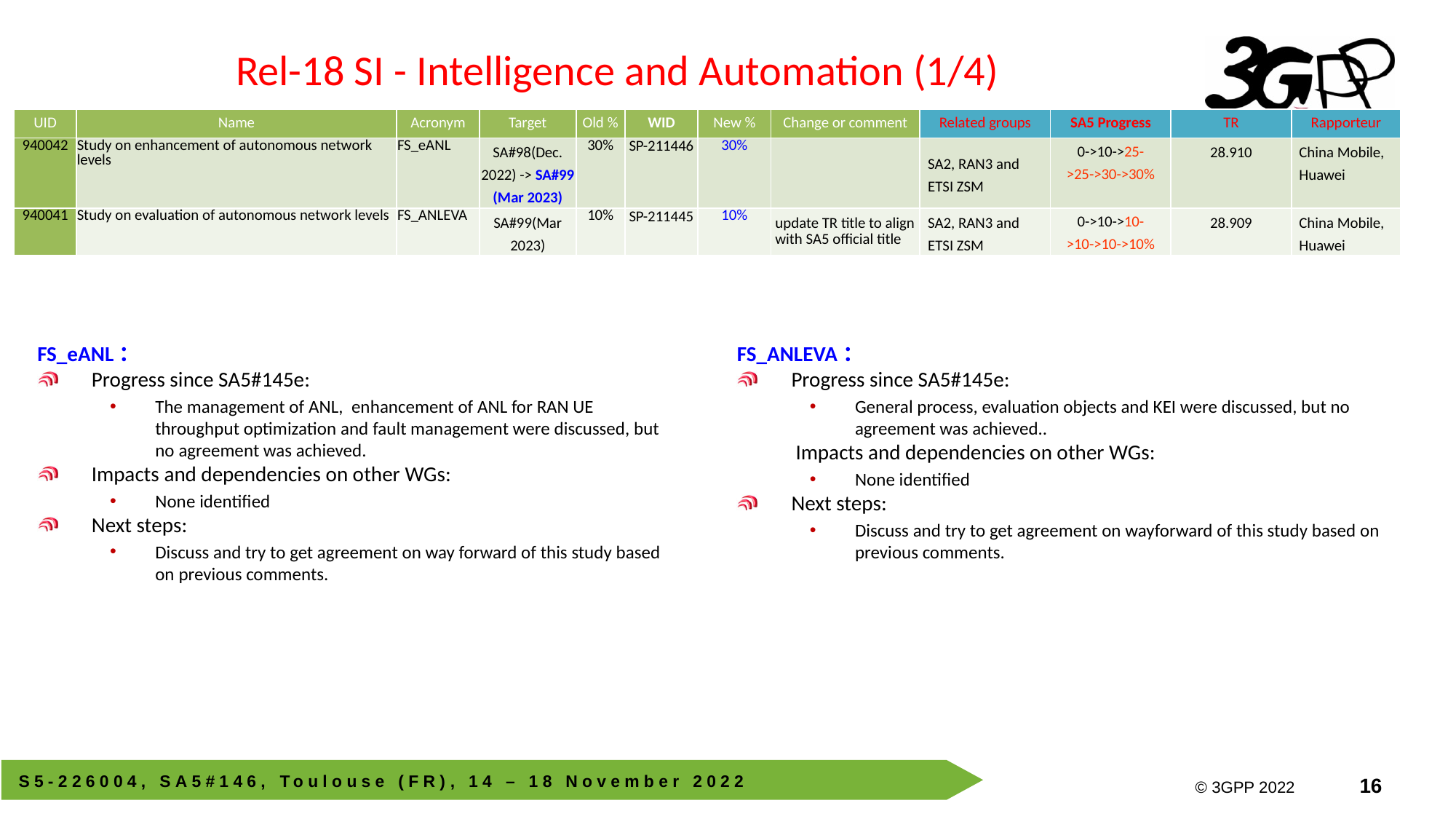

# Rel-18 SI - Intelligence and Automation (1/4)
| UID | Name | Acronym | Target | Old % | WID | New % | Change or comment | Related groups | SA5 Progress | TR | Rapporteur |
| --- | --- | --- | --- | --- | --- | --- | --- | --- | --- | --- | --- |
| 940042 | Study on enhancement of autonomous network levels | FS\_eANL | SA#98(Dec. 2022) -> SA#99 (Mar 2023) | 30% | SP-211446 | 30% |  | SA2, RAN3 and ETSI ZSM | 0->10->25->25->30->30% | 28.910 | China Mobile, Huawei |
| 940041 | Study on evaluation of autonomous network levels | FS\_ANLEVA | SA#99(Mar 2023) | 10% | SP-211445 | 10% | update TR title to align with SA5 official title | SA2, RAN3 and ETSI ZSM | 0->10->10->10->10->10% | 28.909 | China Mobile, Huawei |
FS_eANL：
Progress since SA5#145e:
The management of ANL,  enhancement of ANL for RAN UE throughput optimization and fault management were discussed, but no agreement was achieved.
Impacts and dependencies on other WGs:
None identified
Next steps:
Discuss and try to get agreement on way forward of this study based on previous comments.
FS_ANLEVA：
Progress since SA5#145e:
General process, evaluation objects and KEI were discussed, but no agreement was achieved..
 Impacts and dependencies on other WGs:
None identified
Next steps:
Discuss and try to get agreement on wayforward of this study based on previous comments.